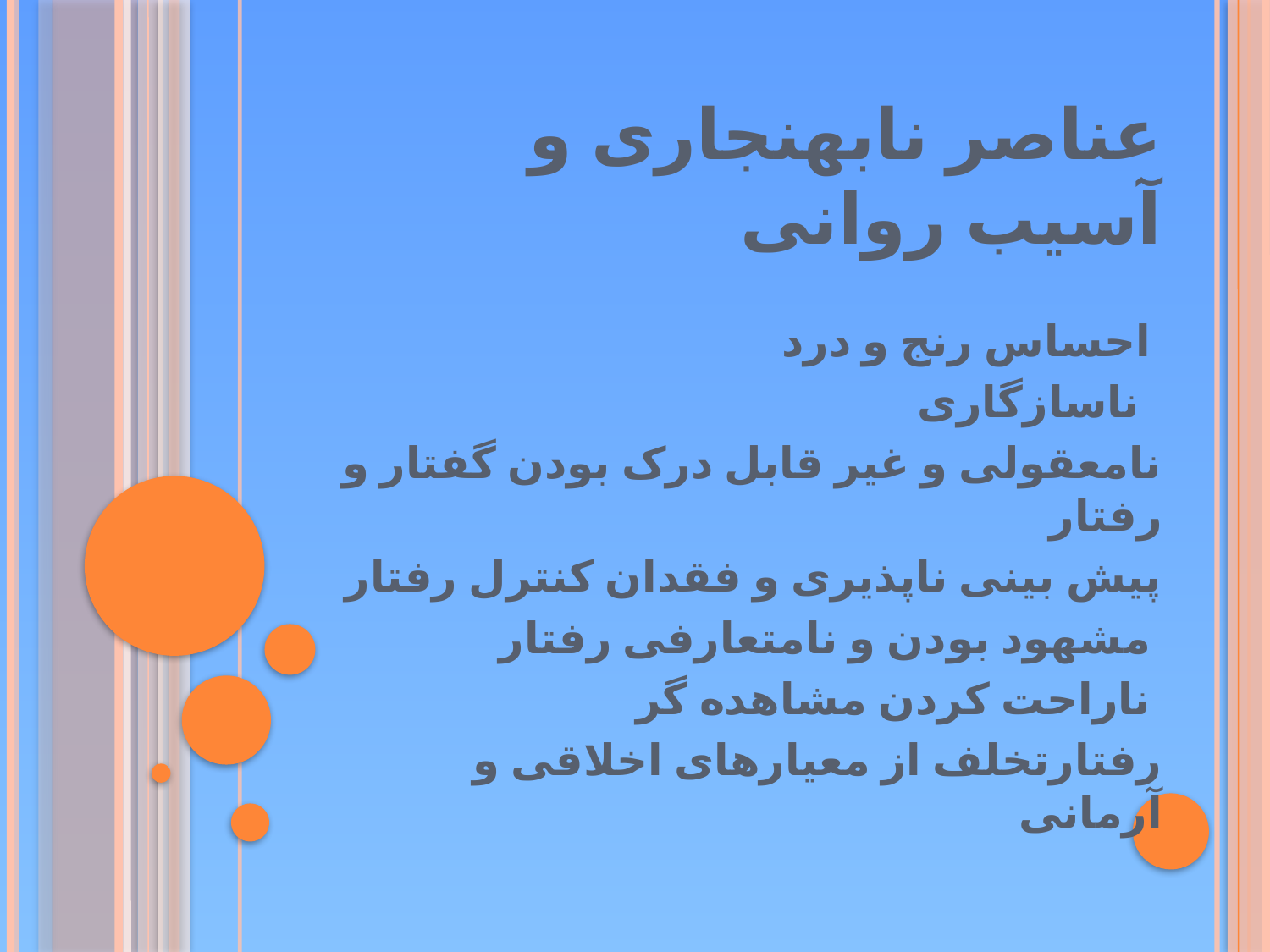

# عناصر نابهنجاری و آسیب روانی
احساس رنج و درد
ناسازگاری
نامعقولی و غیر قابل درک بودن گفتار و رفتار
 پیش بینی ناپذیری و فقدان کنترل رفتار
مشهود بودن و نامتعارفی رفتار
ناراحت کردن مشاهده گر
رفتارتخلف از معیارهای اخلاقی و آرمانی